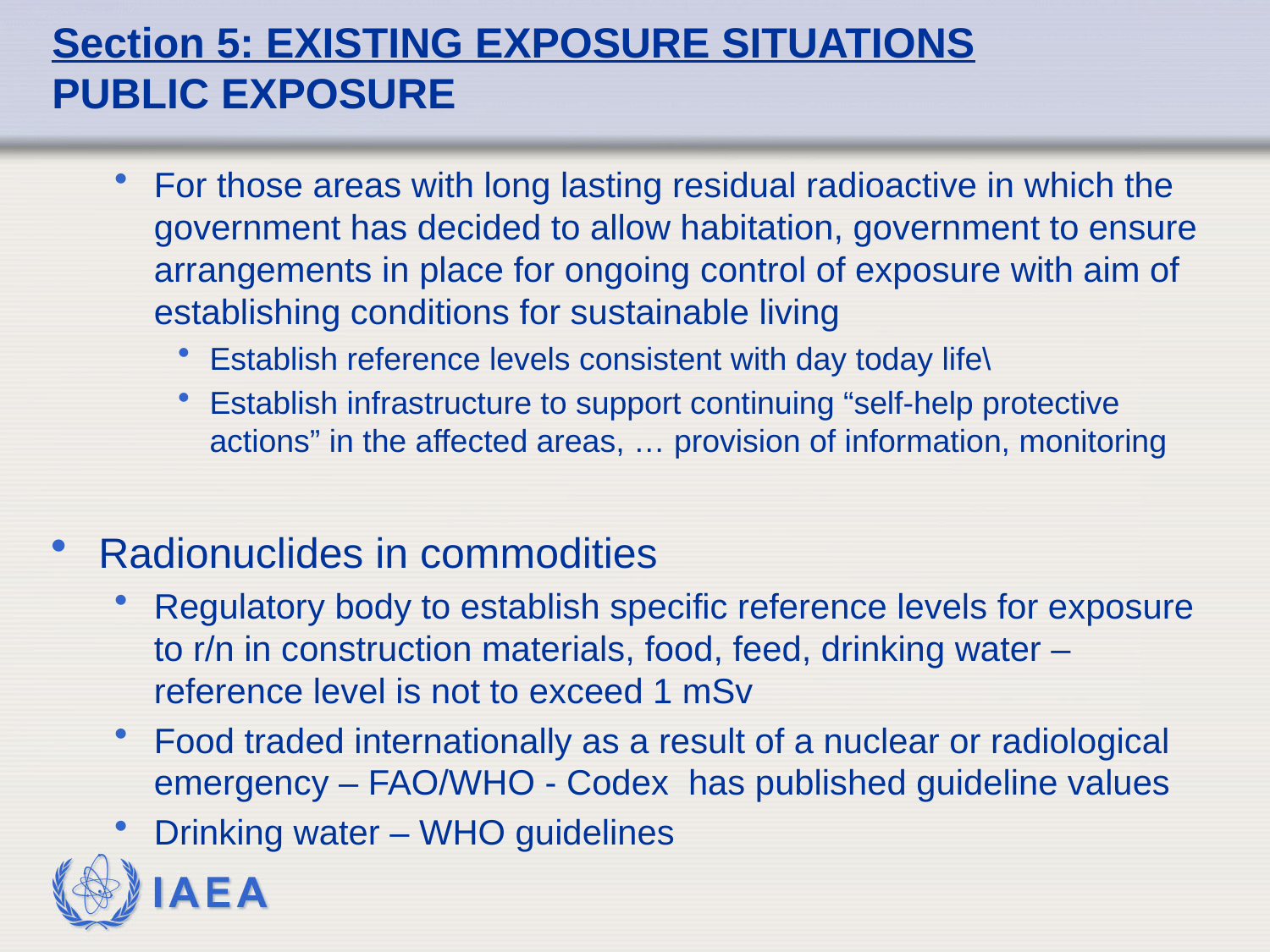

# Section 5: EXISTING EXPOSURE SITUATIONS PUBLIC EXPOSURE
For those areas with long lasting residual radioactive in which the government has decided to allow habitation, government to ensure arrangements in place for ongoing control of exposure with aim of establishing conditions for sustainable living
Establish reference levels consistent with day today life\
Establish infrastructure to support continuing “self-help protective actions” in the affected areas, … provision of information, monitoring

Radionuclides in commodities
Regulatory body to establish specific reference levels for exposure to r/n in construction materials, food, feed, drinking water – reference level is not to exceed 1 mSv
Food traded internationally as a result of a nuclear or radiological emergency – FAO/WHO - Codex  has published guideline values
Drinking water – WHO guidelines